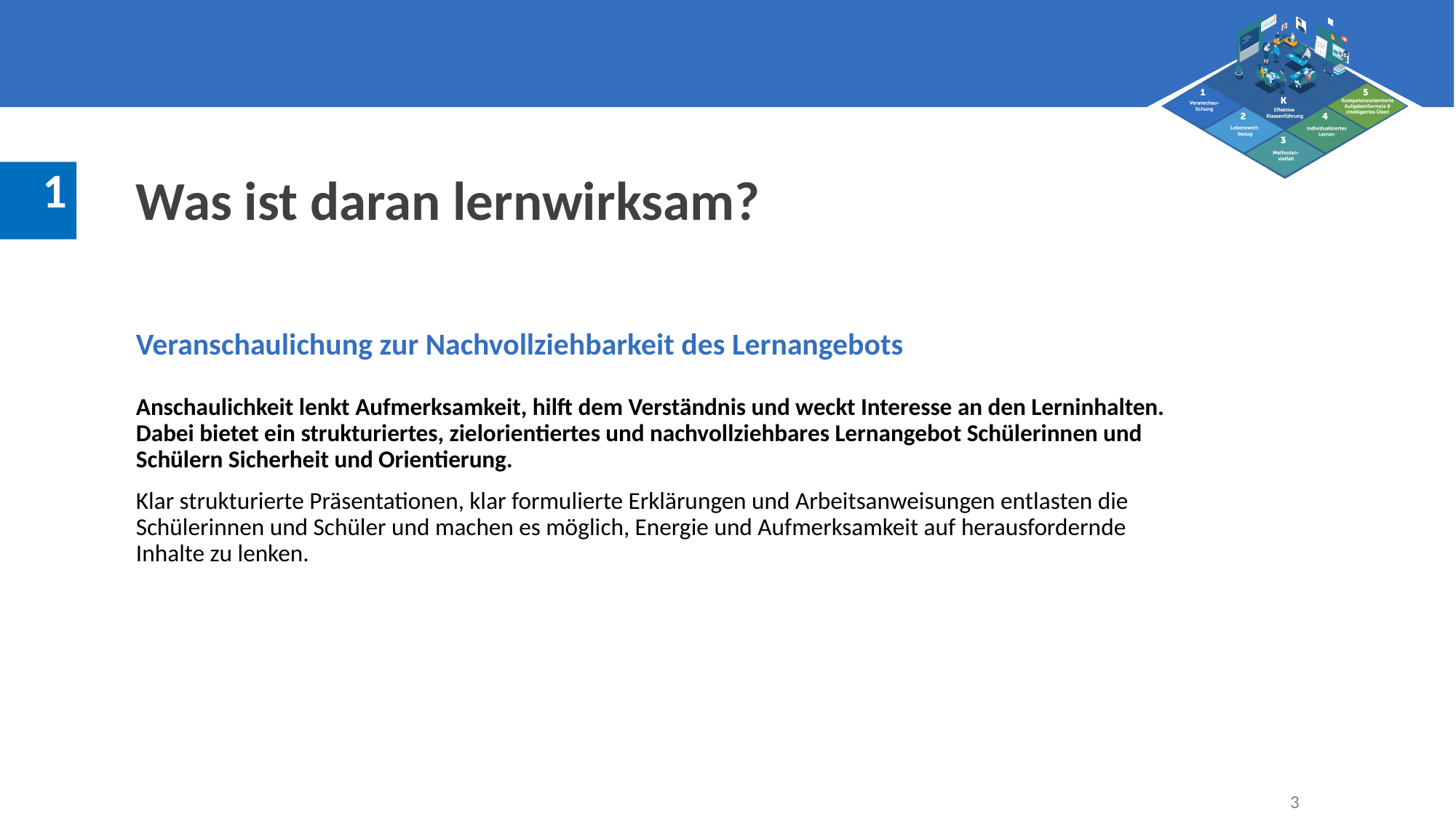

Was ist daran lernwirksam?
Veranschaulichung zur Nachvollziehbarkeit des Lernangebots
Anschaulichkeit lenkt Aufmerksamkeit, hilft dem Verständnis und weckt Interesse an den Lerninhalten. Dabei bietet ein strukturiertes, zielorientiertes und nachvollziehbares Lernangebot Schülerinnen und Schülern Sicherheit und Orientierung.
Klar strukturierte Präsentationen, klar formulierte Erklärungen und Arbeitsanweisungen entlasten die Schülerinnen und Schüler und machen es möglich, Energie und Aufmerksamkeit auf herausfordernde Inhalte zu lenken.

3